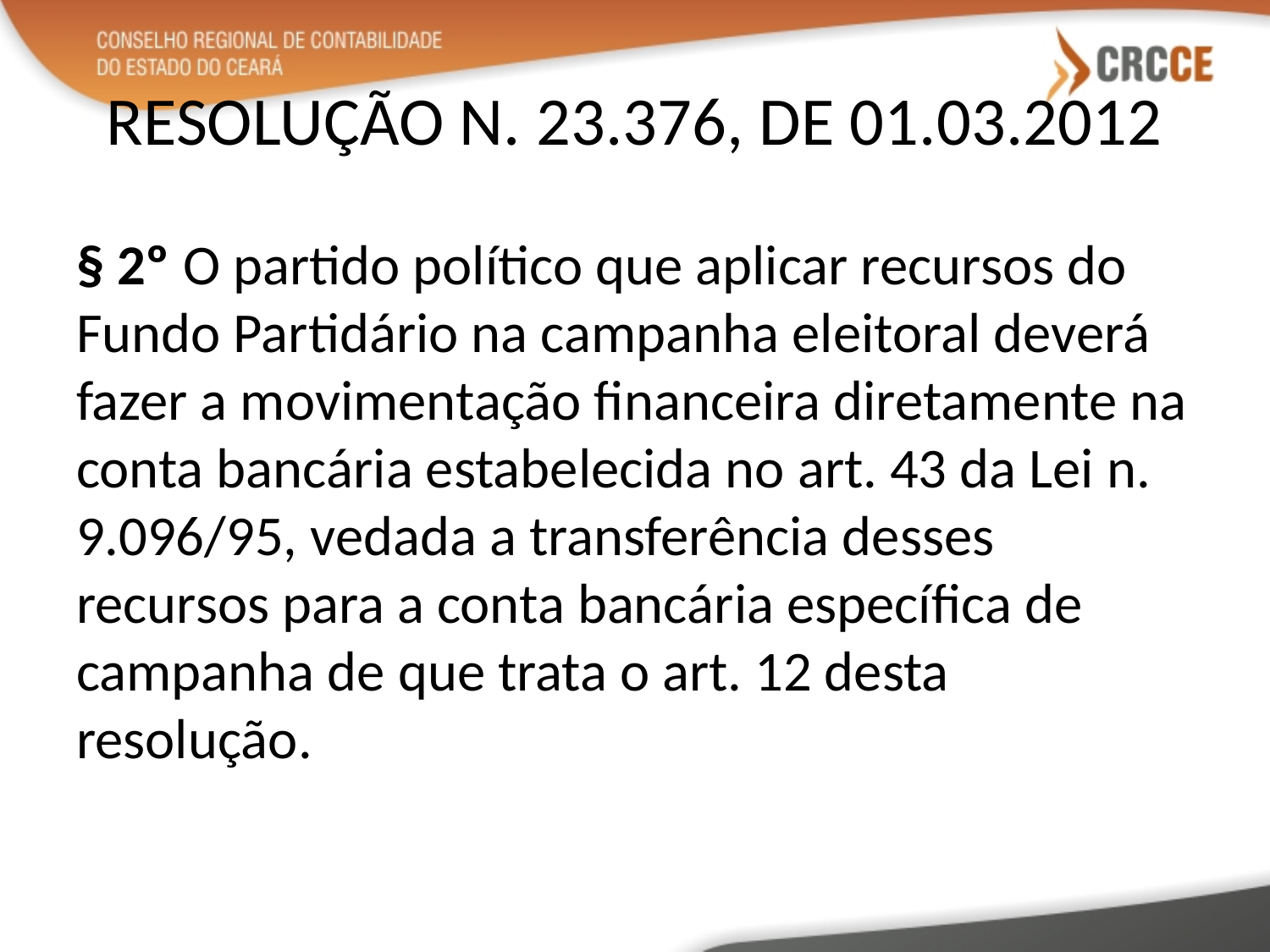

# RESOLUÇÃO N. 23.376, DE 01.03.2012
§ 2º O partido político que aplicar recursos do Fundo Partidário na campanha eleitoral deverá fazer a movimentação financeira diretamente na conta bancária estabelecida no art. 43 da Lei n. 9.096/95, vedada a transferência desses recursos para a conta bancária específica de campanha de que trata o art. 12 desta resolução.